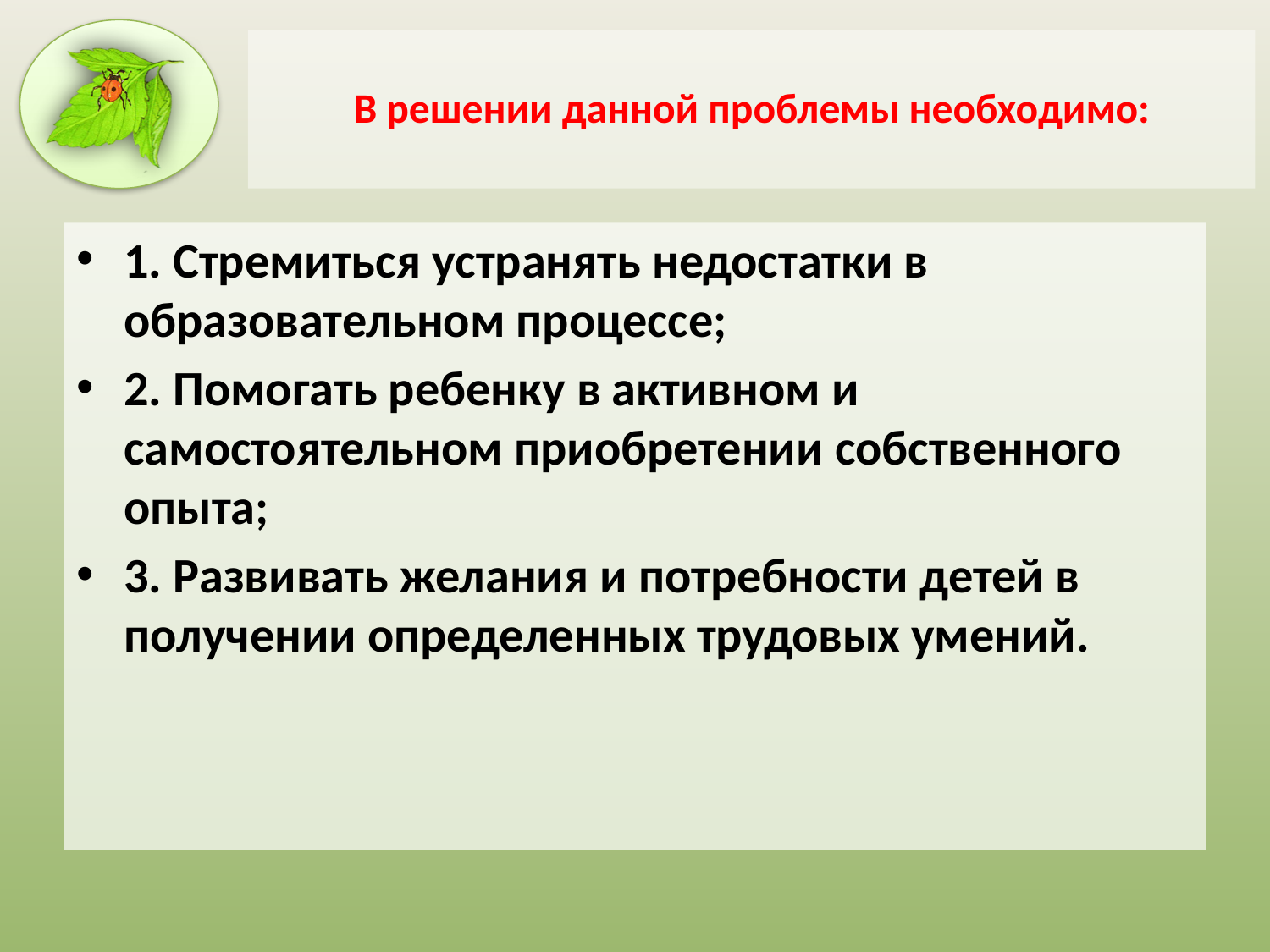

# В решении данной проблемы необходимо:
1. Стремиться устранять недостатки в образовательном процессе;
2. Помогать ребенку в активном и самостоятельном приобретении собственного опыта;
3. Развивать желания и потребности детей в получении определенных трудовых умений.